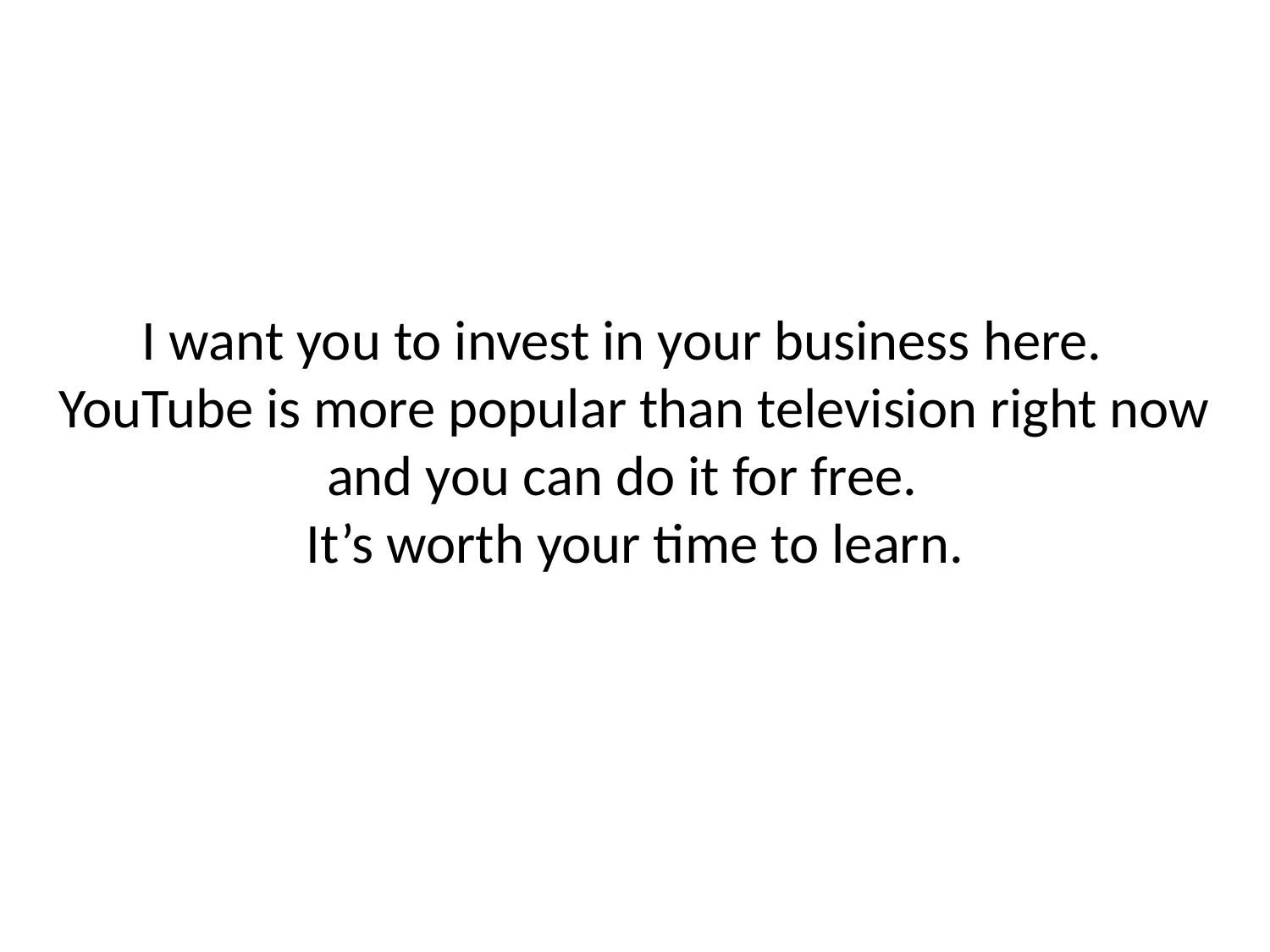

# I want you to invest in your business here. YouTube is more popular than television right now and you can do it for free. It’s worth your time to learn.